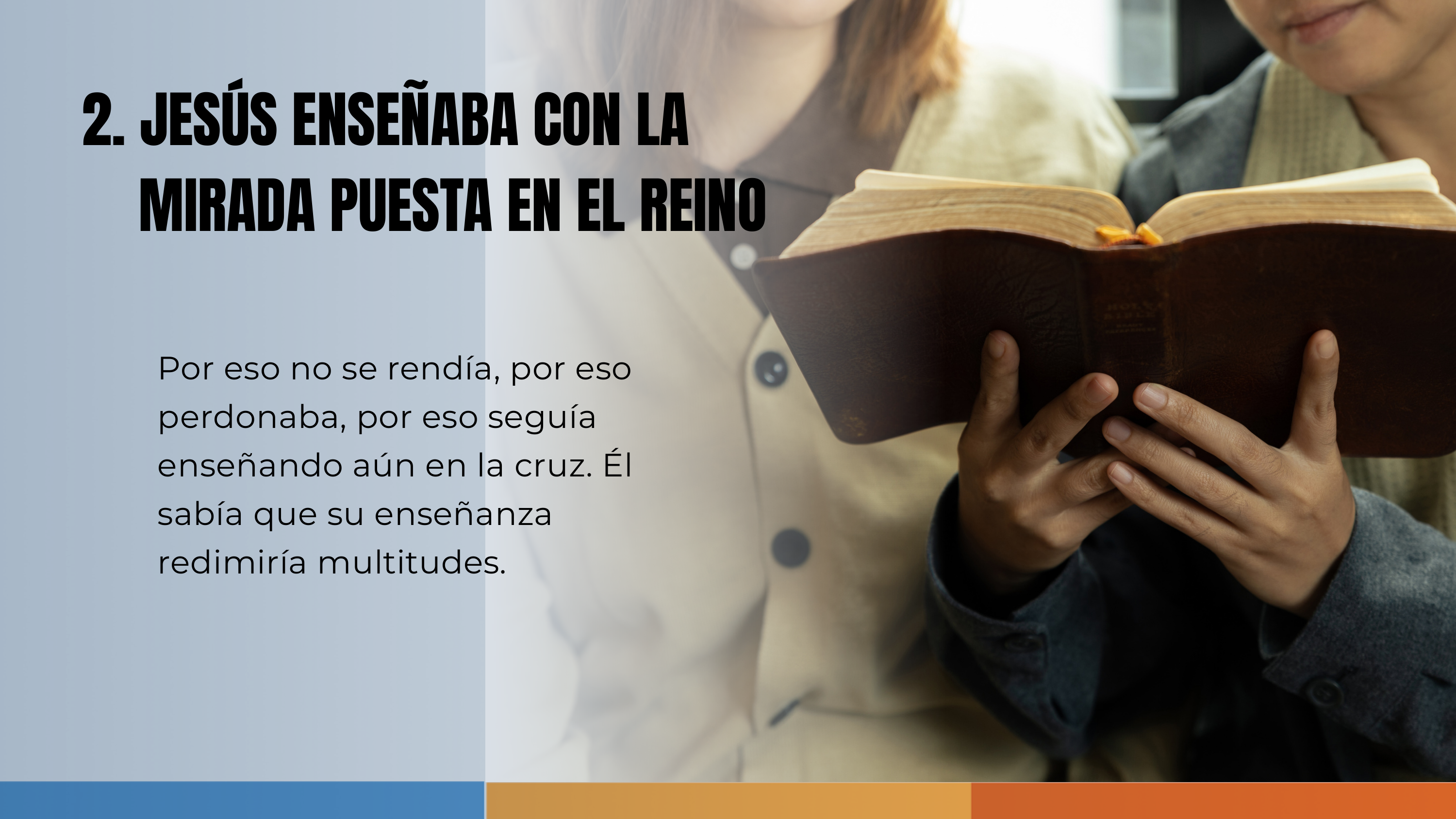

2. JESÚS ENSEÑABA CON LA
    MIRADA PUESTA EN EL REINO
Por eso no se rendía, por eso perdonaba, por eso seguía enseñando aún en la cruz. Él sabía que su enseñanza redimiría multitudes.